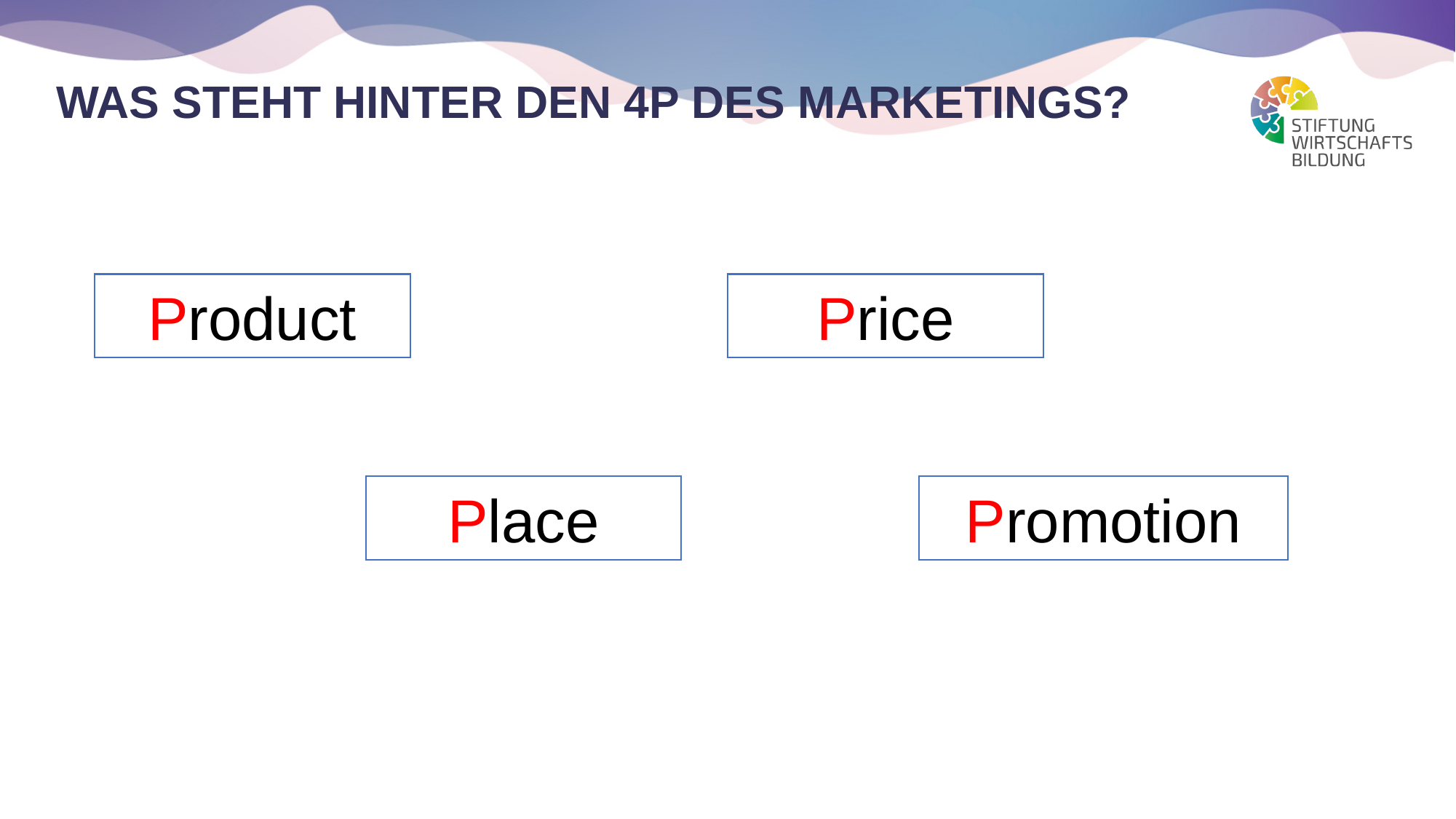

# Was steht hinter den 4P des Marketings?

Product
Price
Place
Promotion